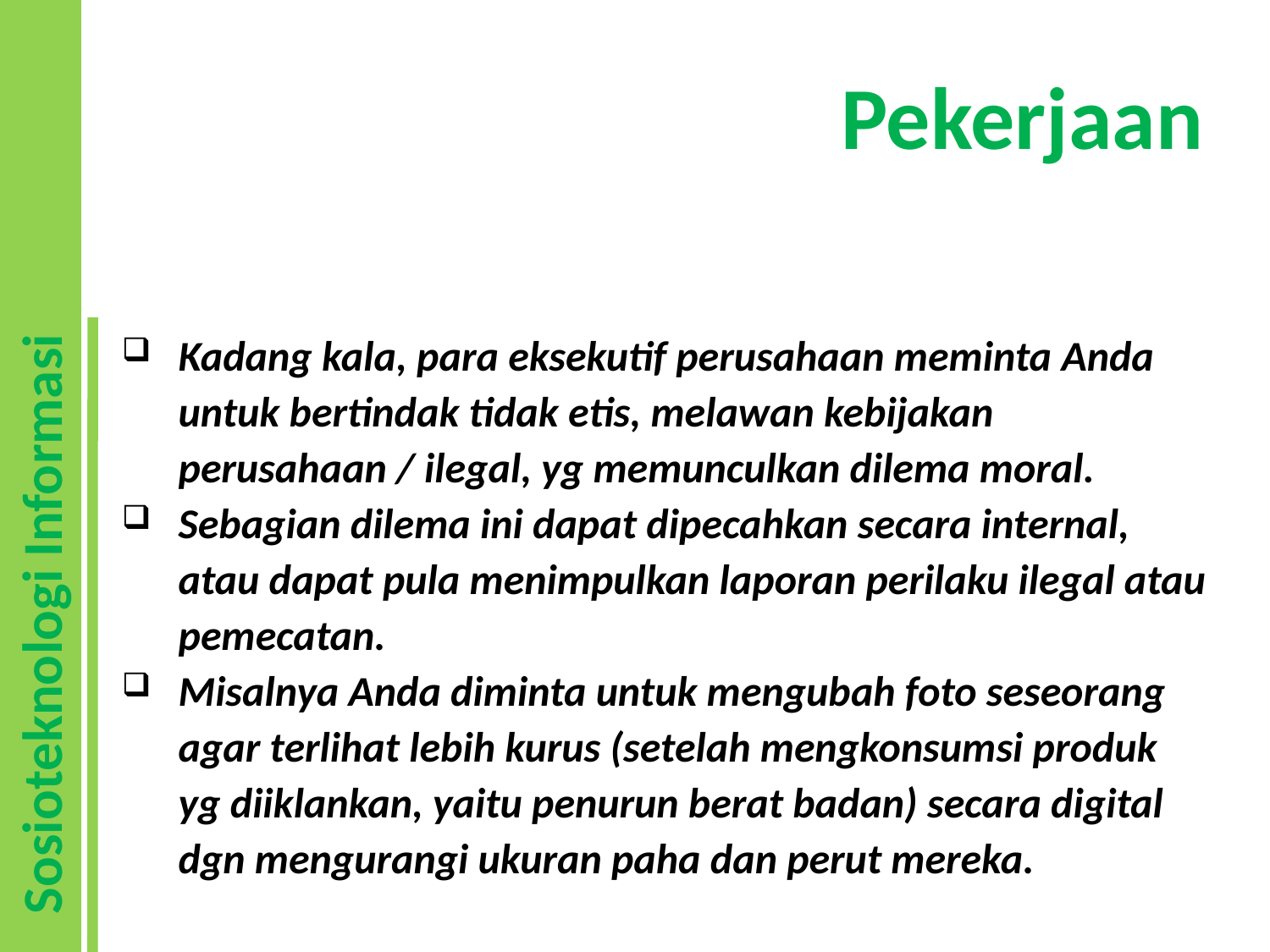

# Pekerjaan
Kadang kala, para eksekutif perusahaan meminta Anda untuk bertindak tidak etis, melawan kebijakan perusahaan / ilegal, yg memunculkan dilema moral.
Sebagian dilema ini dapat dipecahkan secara internal, atau dapat pula menimpulkan laporan perilaku ilegal atau pemecatan.
Misalnya Anda diminta untuk mengubah foto seseorang agar terlihat lebih kurus (setelah mengkonsumsi produk yg diiklankan, yaitu penurun berat badan) secara digital dgn mengurangi ukuran paha dan perut mereka.